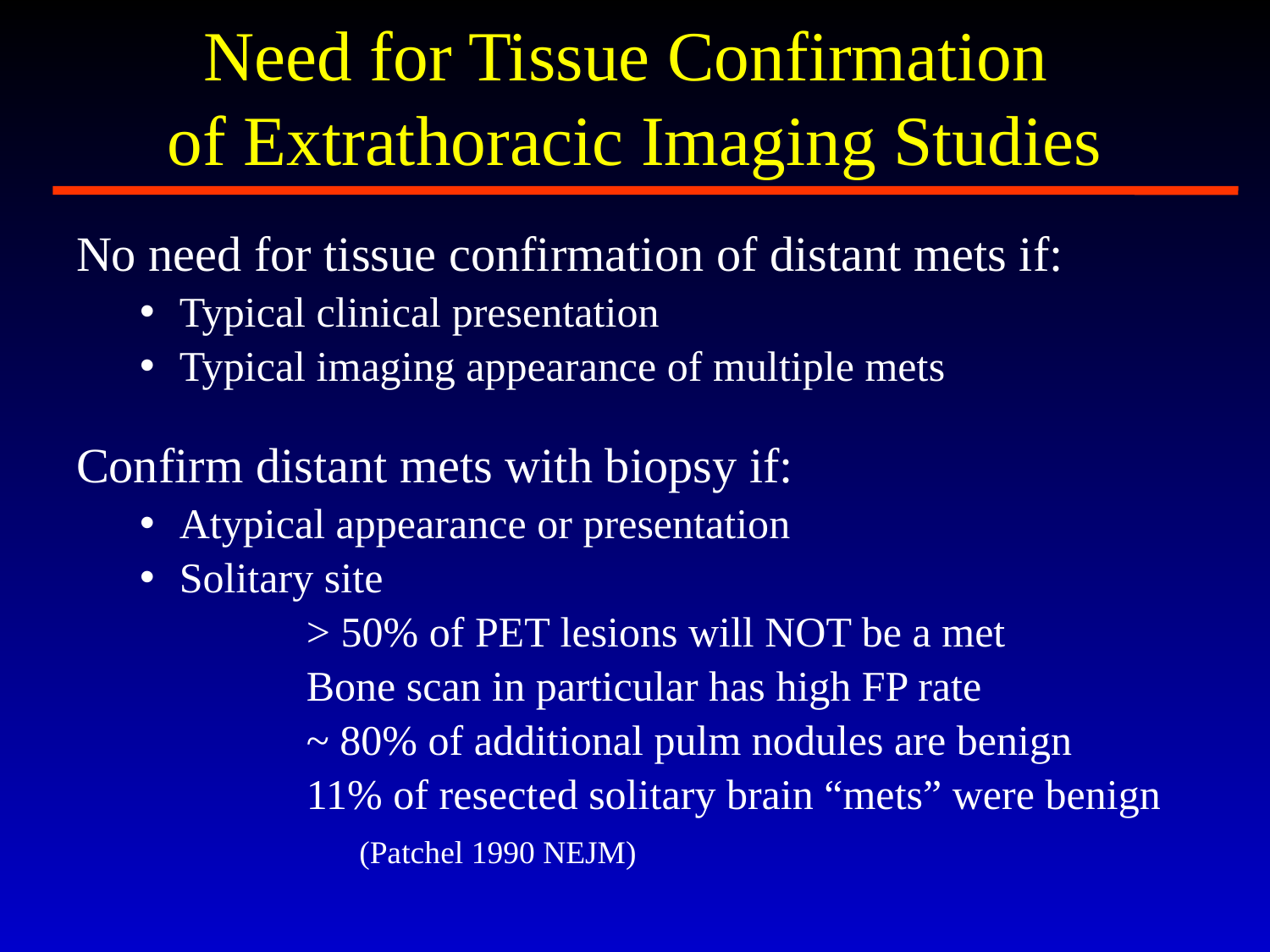

# Need for Tissue Confirmation of Extrathoracic Imaging Studies

No need for tissue confirmation of distant mets if:
Typical clinical presentation
Typical imaging appearance of multiple mets

Confirm distant mets with biopsy if:
Atypical appearance or presentation
Solitary site
		> 50% of PET lesions will NOT be a met
		Bone scan in particular has high FP rate
 		~ 80% of additional pulm nodules are benign
		11% of resected solitary brain “mets” were benign
		     (Patchel 1990 NEJM)